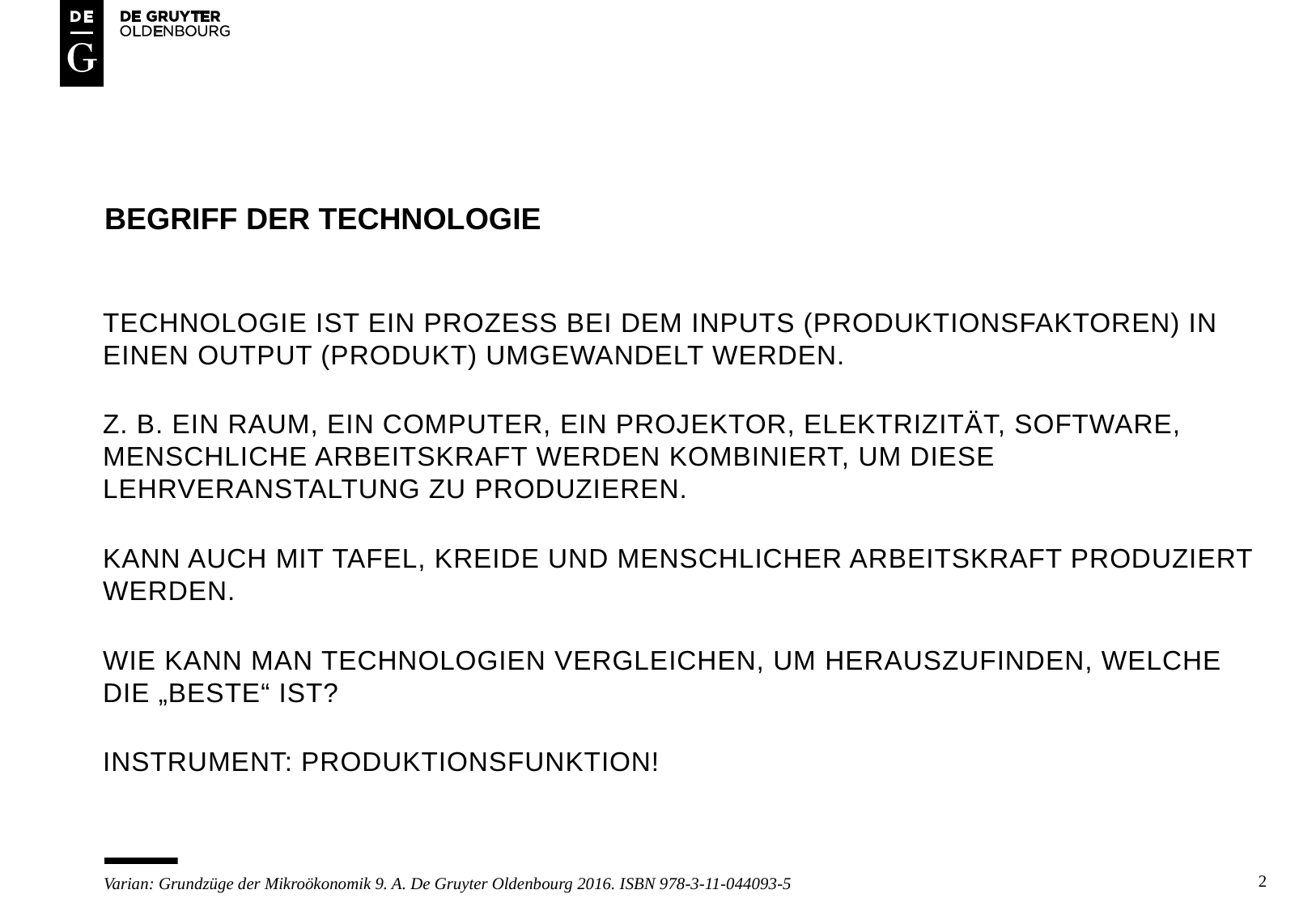

# Begriff der technologie
Technologie ist ein prozess bei dem inputs (produktionsfaktoren) in einen output (Produkt) umgewandelt werden.
z. b. ein raum, ein computer, ein projektor, elektrizität, software, menschliche arbeitskraft werden kombiniert, um diese lehrveranstaltung zu produzieren.
Kann auch mit tafel, kreide und menschlicher arbeitskraft produziert werden.
Wie kann man technologien vergleichen, um herauszufinden, welche die „beste“ ist?
Instrument: produktionsfunktion!
2
Varian: Grundzüge der Mikroökonomik 9. A. De Gruyter Oldenbourg 2016. ISBN 978-3-11-044093-5